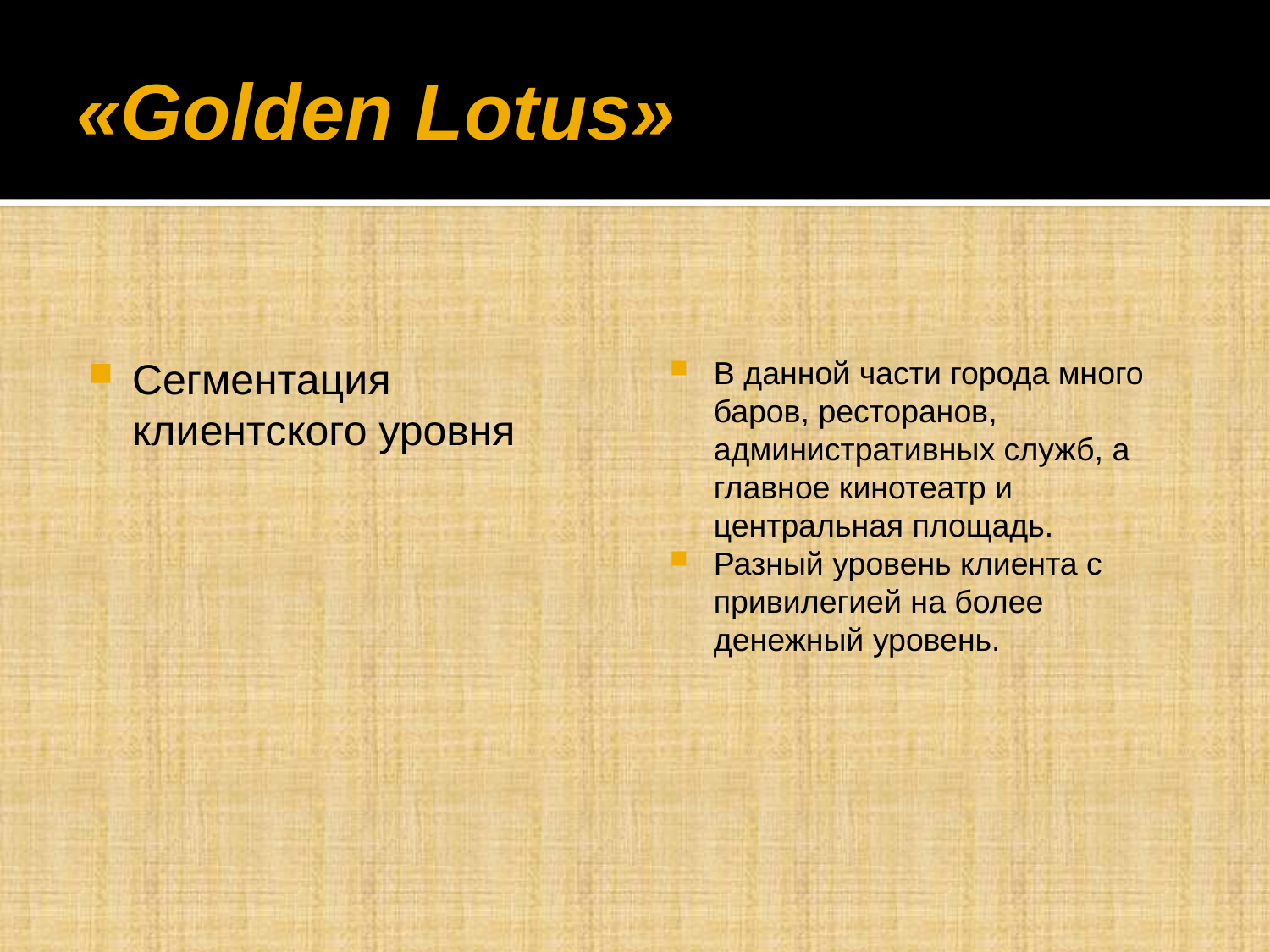

# «Golden Lotus»

Сегментация клиентского уровня
В данной части города много баров, ресторанов, административных служб, а главное кинотеатр и центральная площадь.
Разный уровень клиента с привилегией на более денежный уровень.